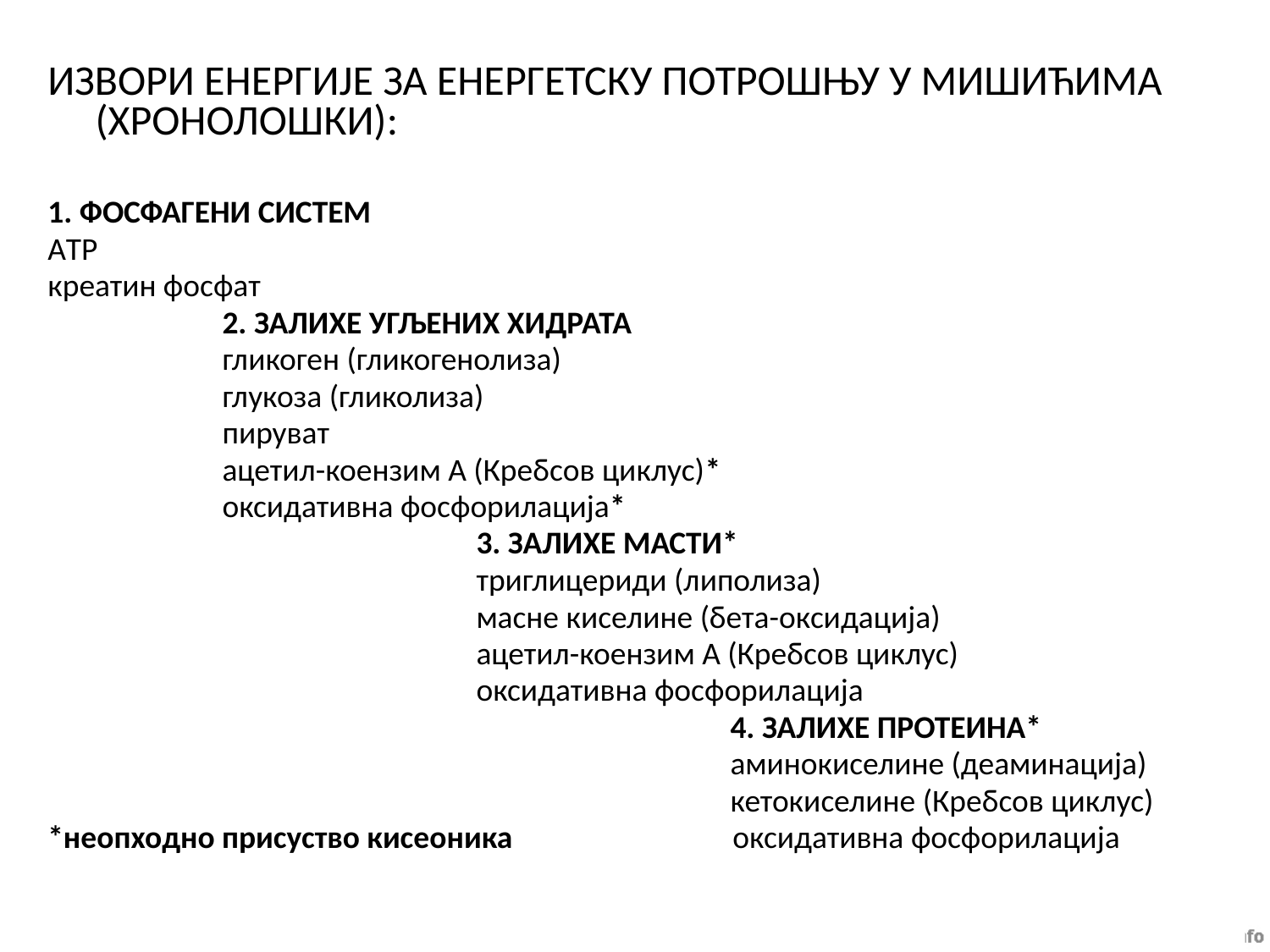

# Механизам мишићне контракције
ИЗВОРИ ЕНЕРГИЈЕ ЗА ЕНЕРГЕТСКУ ПОТРОШЊУ У МИШИЋИМА (ХРОНОЛОШКИ):

1. ФОСФАГЕНИ СИСТЕМ
АTP
креатин фосфат
		2. ЗАЛИХЕ УГЉЕНИХ ХИДРАТА
		гликоген (гликогенолиза)
		глукоза (гликолиза)
		пируват
		ацетил-коензим А (Кребсов циклус)*
		оксидативна фосфорилација*
				3. ЗАЛИХЕ МАСТИ*
				триглицериди (липолиза)
				масне киселине (бета-оксидација)
				ацетил-коензим А (Кребсов циклус)
				оксидативна фосфорилација
						4. ЗАЛИХЕ ПРОТЕИНА*
						аминокиселине (деаминација)
						кетокиселине (Кребсов циклус)
*неопходно присуство кисеоника	                  оксидативна фосфорилација